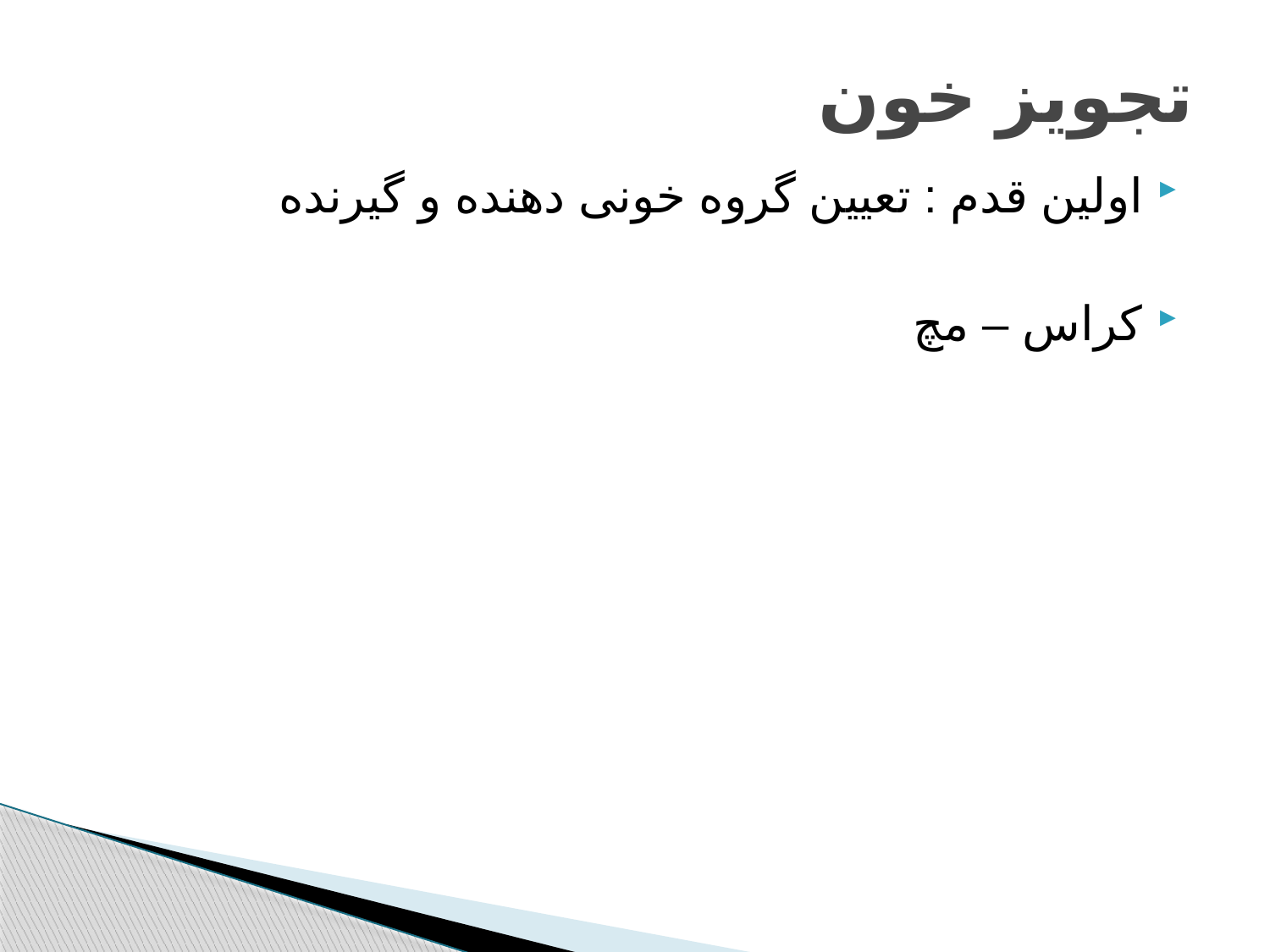

# تجویز خون
اولین قدم : تعیین گروه خونی دهنده و گیرنده

کراس – مچ